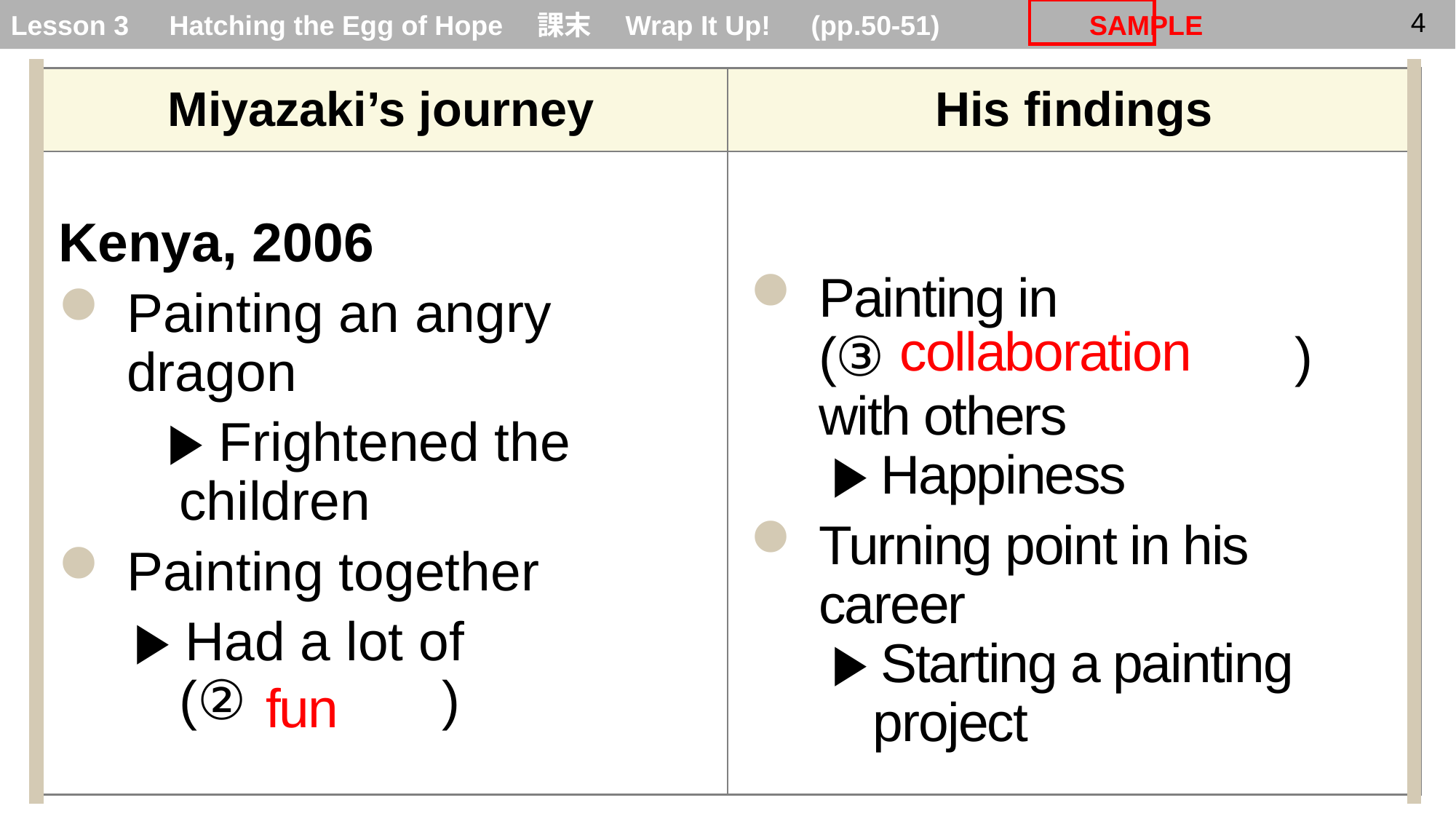

Kenya, 2006
Painting an angry dragon
	▶ Frightened the
        children
Painting together
     ▶ Had a lot of
        (②             )

Painting in
(③　　　    　　       )
with others
 ▶ Happiness
Turning point in his career
 ▶ Starting a painting
    project
collaboration
fun